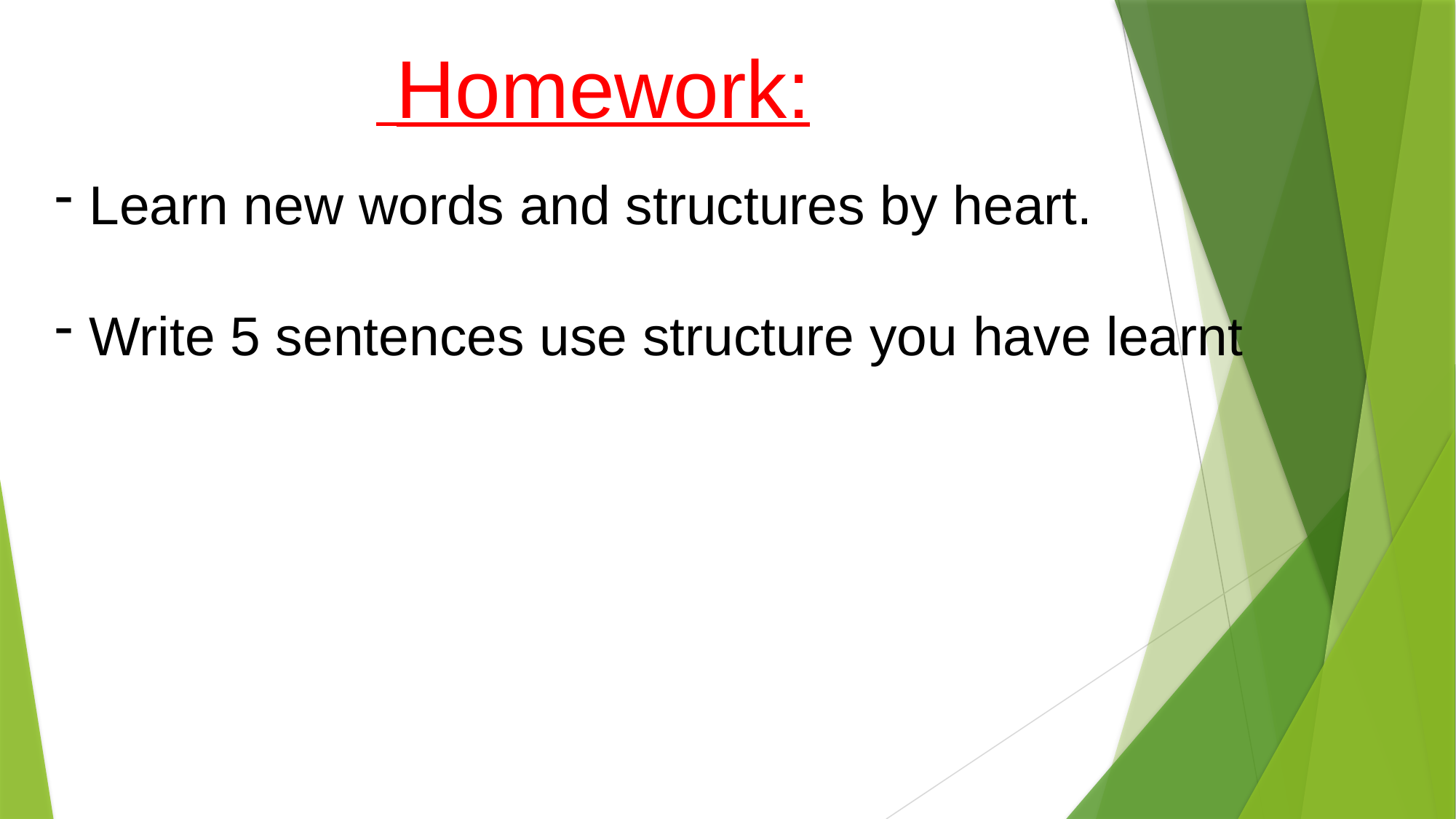

Homework:
Learn new words and structures by heart.

Write 5 sentences use structure you have learnt